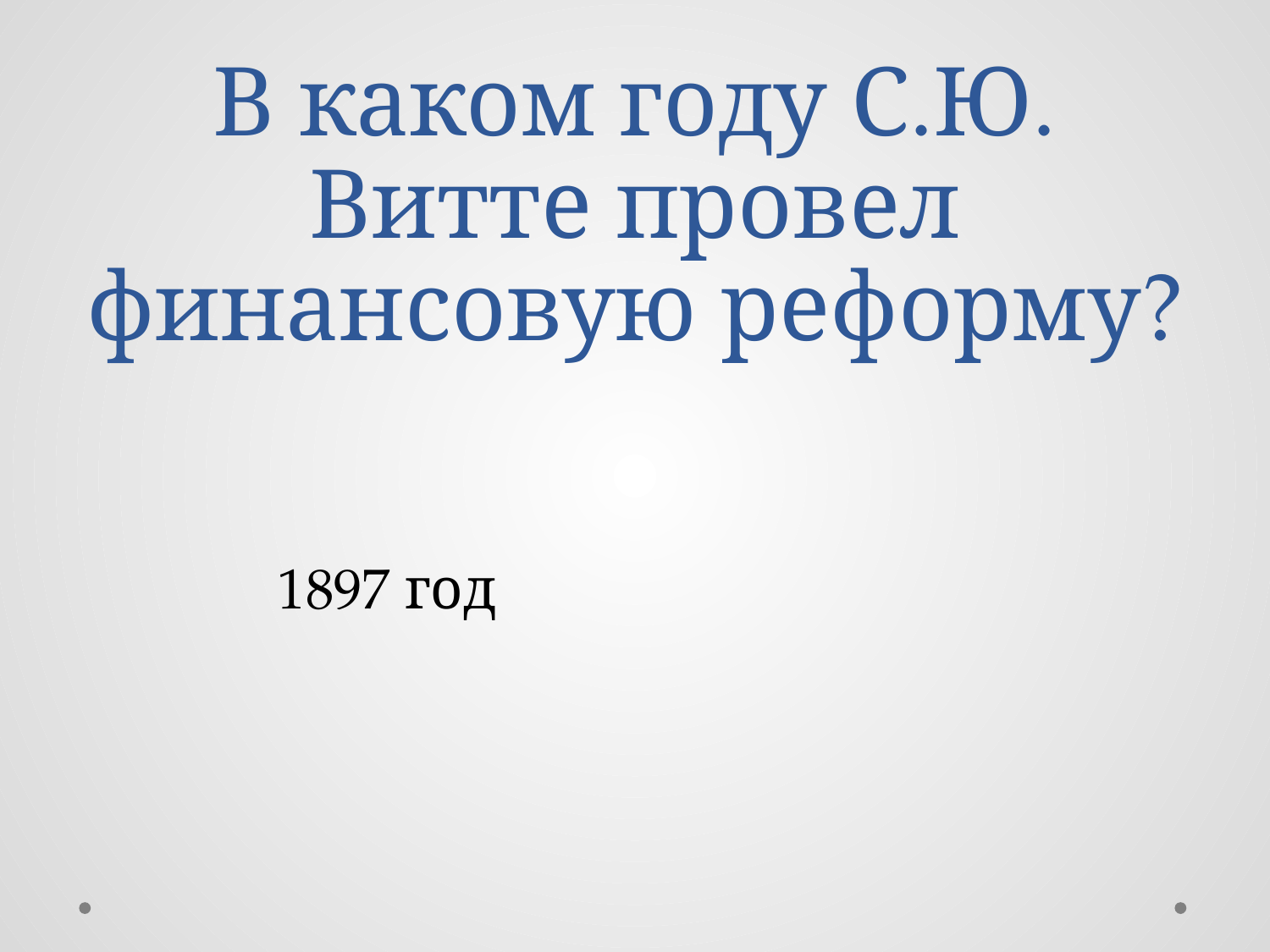

# В каком году С.Ю. Витте провел финансовую реформу?

1897 год